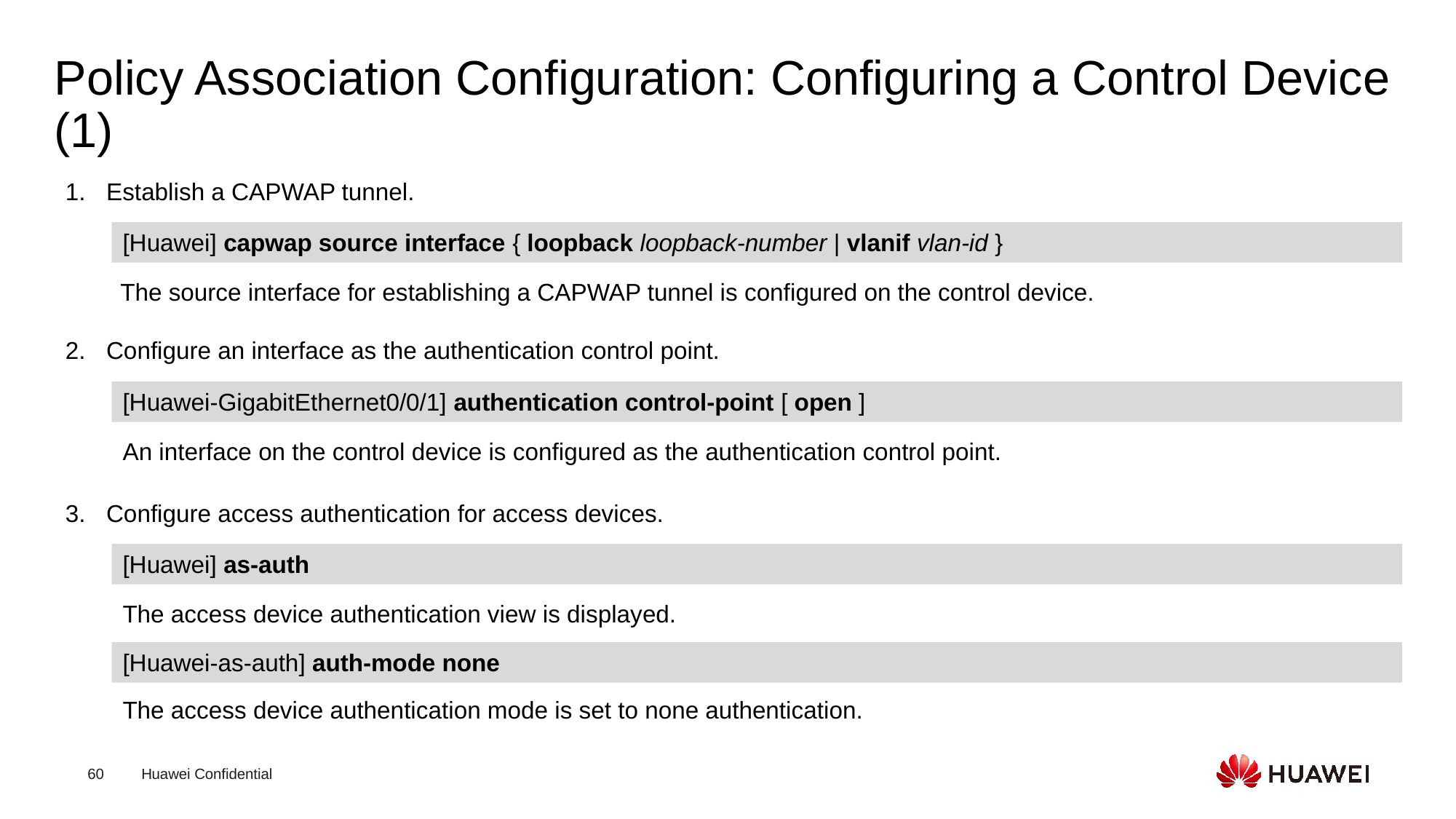

# Policy Association Configuration: Configuring a Control Device (1)
Establish a CAPWAP tunnel.
[Huawei] capwap source interface { loopback loopback-number | vlanif vlan-id }
The source interface for establishing a CAPWAP tunnel is configured on the control device.
Configure an interface as the authentication control point.
[Huawei-GigabitEthernet0/0/1] authentication control-point [ open ]
An interface on the control device is configured as the authentication control point.
Configure access authentication for access devices.
[Huawei] as-auth
The access device authentication view is displayed.
[Huawei-as-auth] auth-mode none
The access device authentication mode is set to none authentication.